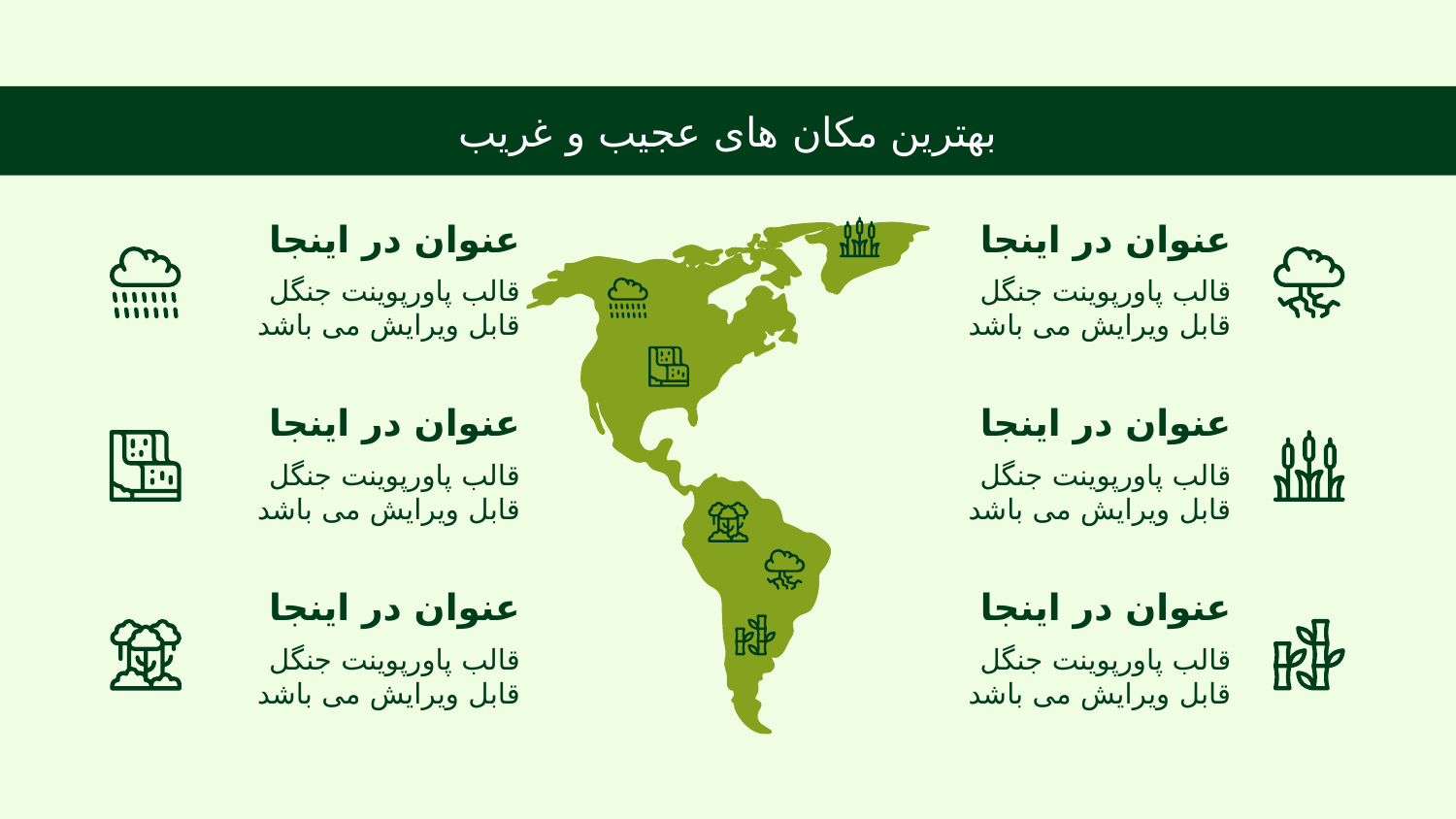

# بهترین مکان های عجیب و غریب
عنوان در اینجا
عنوان در اینجا

قالب پاورپوینت جنگل قابل ویرایش می باشد
قالب پاورپوینت جنگل قابل ویرایش می باشد

عنوان در اینجا
عنوان در اینجا

قالب پاورپوینت جنگل قابل ویرایش می باشد
قالب پاورپوینت جنگل قابل ویرایش می باشد

عنوان در اینجا
عنوان در اینجا

قالب پاورپوینت جنگل قابل ویرایش می باشد
قالب پاورپوینت جنگل قابل ویرایش می باشد